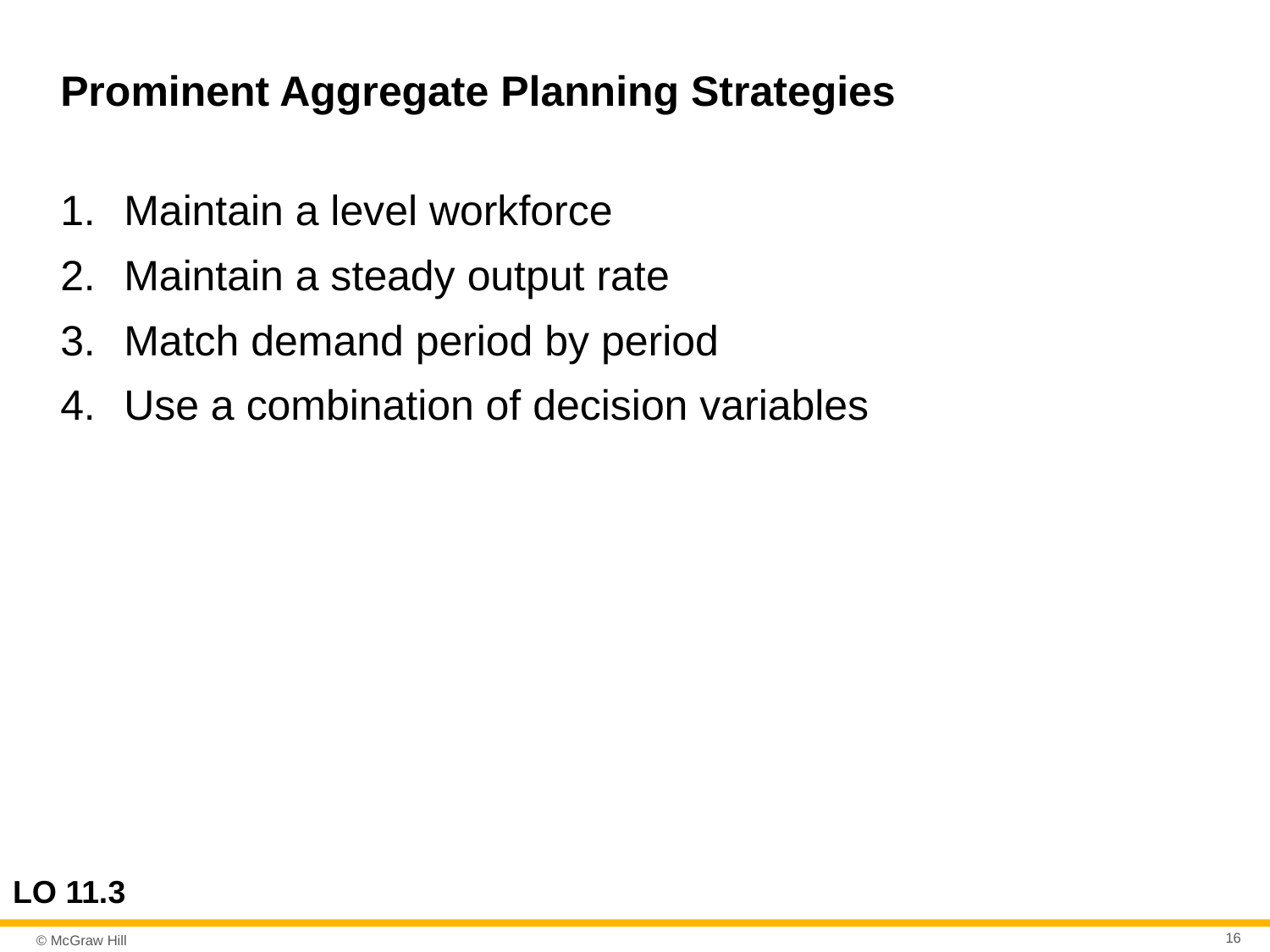

# Prominent Aggregate Planning Strategies
Maintain a level workforce
Maintain a steady output rate
Match demand period by period
Use a combination of decision variables
LO 11.3